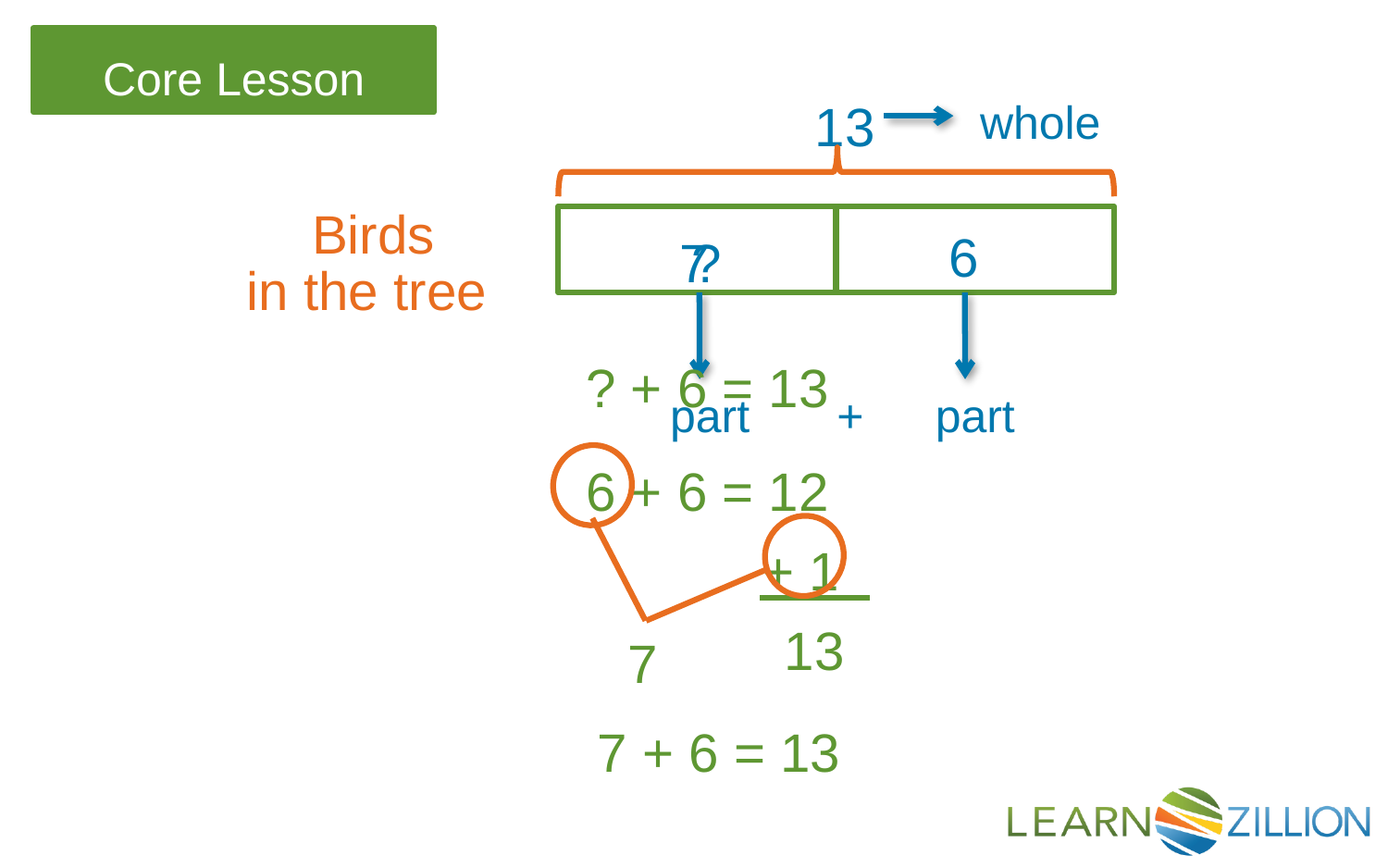

13
whole
Birds

6
7
?
in the tree
? + 6 = 13
part
+
part

6 + 6 = 12

+ 1
13
7
7 + 6 = 13